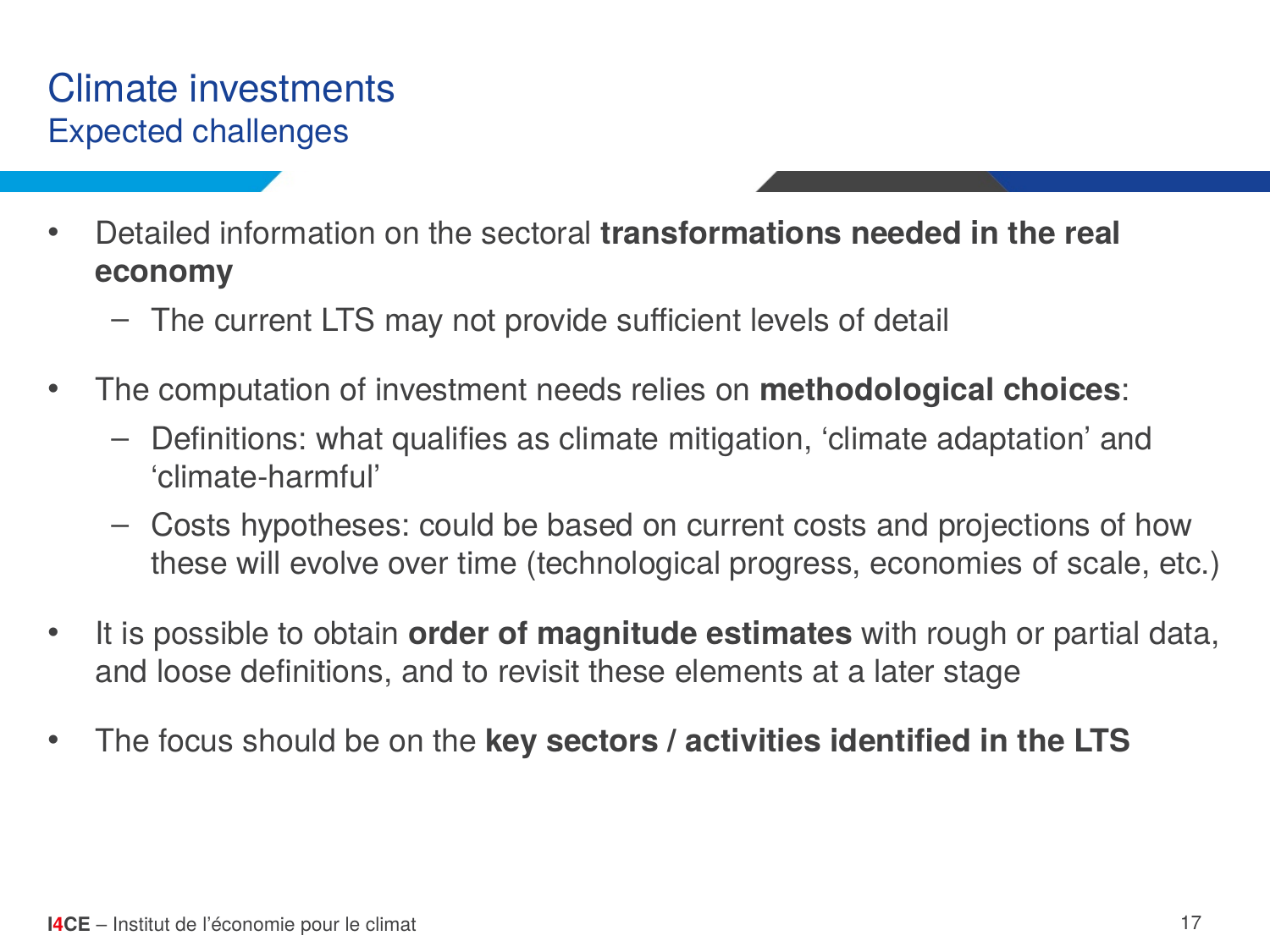

# Climate investments Expected challenges
Detailed information on the sectoral transformations needed in the real economy
The current LTS may not provide sufficient levels of detail
The computation of investment needs relies on methodological choices:
Definitions: what qualifies as climate mitigation, ‘climate adaptation’ and ‘climate-harmful’
Costs hypotheses: could be based on current costs and projections of how these will evolve over time (technological progress, economies of scale, etc.)
It is possible to obtain order of magnitude estimates with rough or partial data, and loose definitions, and to revisit these elements at a later stage
The focus should be on the key sectors / activities identified in the LTS